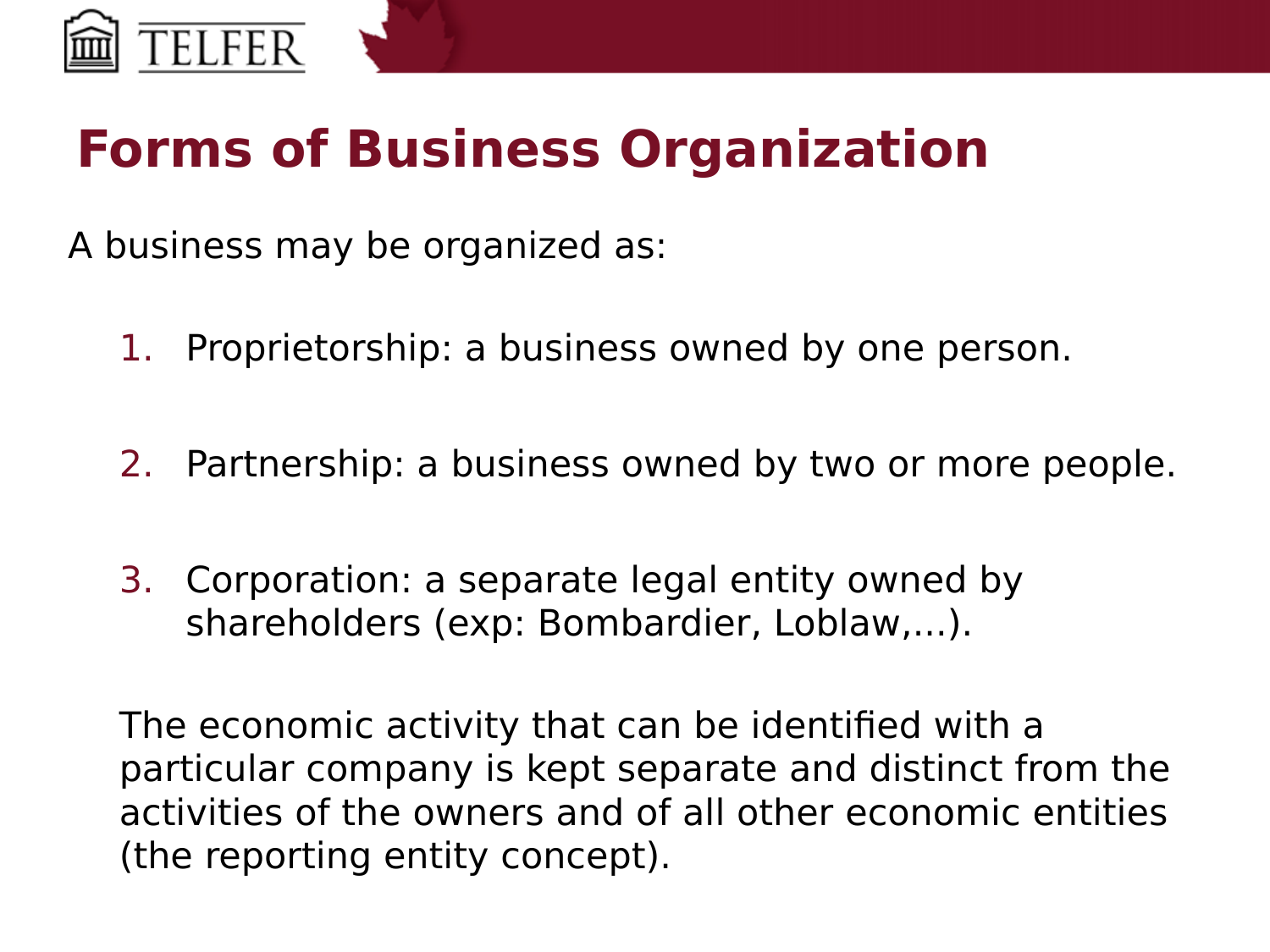

# Forms of Business Organization
A business may be organized as:

Proprietorship: a business owned by one person.

Partnership: a business owned by two or more people.

Corporation: a separate legal entity owned by shareholders (exp: Bombardier, Loblaw,...).

The economic activity that can be identified with a particular company is kept separate and distinct from the activities of the owners and of all other economic entities (the reporting entity concept).